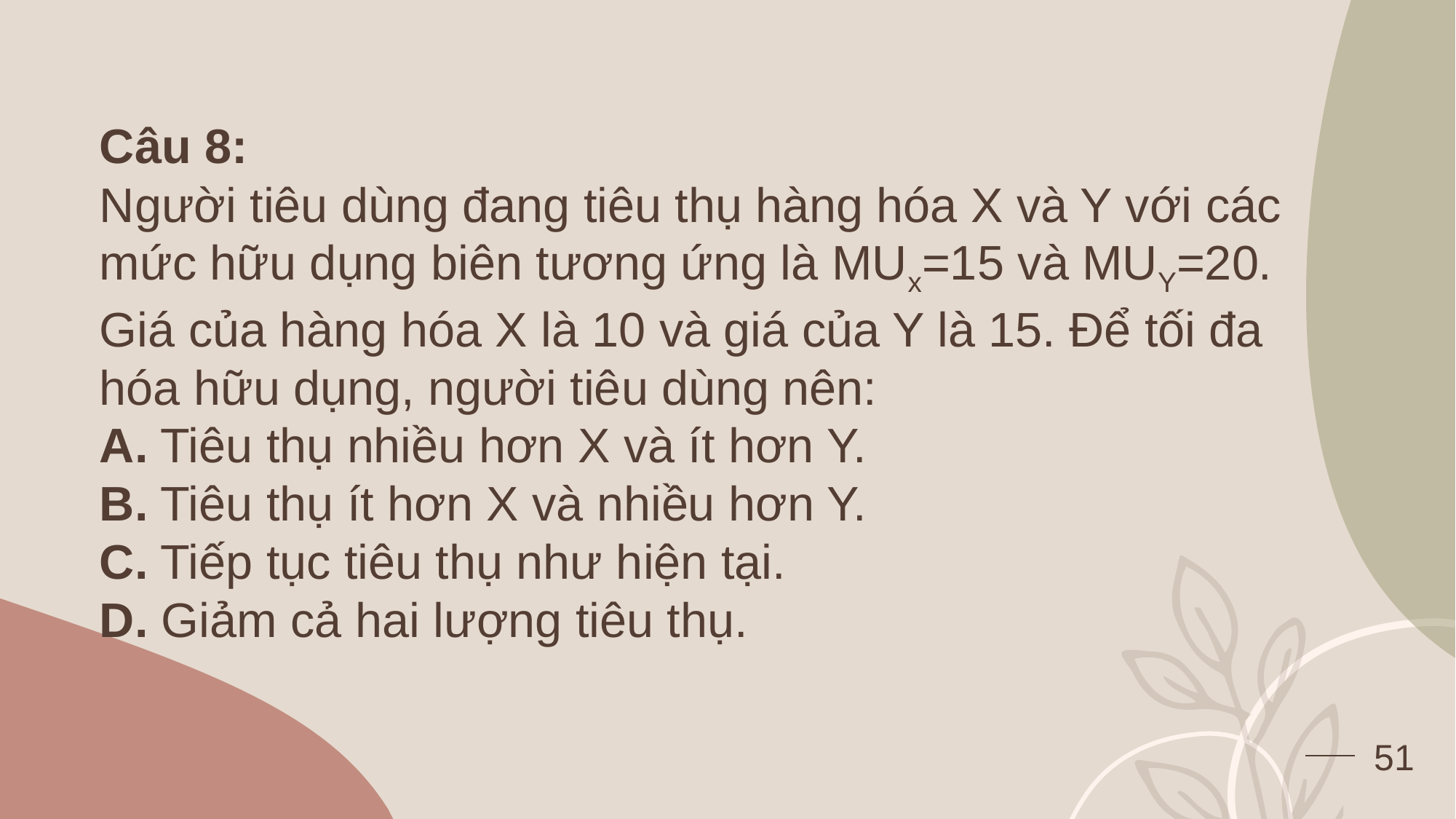

Câu 8:
Người tiêu dùng đang tiêu thụ hàng hóa X và Y với các mức hữu dụng biên tương ứng là MUx=15 và MUY​=20. Giá của hàng hóa X là 10 và giá của Y là 15. Để tối đa hóa hữu dụng, người tiêu dùng nên:
A. Tiêu thụ nhiều hơn X và ít hơn Y.
B. Tiêu thụ ít hơn X và nhiều hơn Y.
C. Tiếp tục tiêu thụ như hiện tại.
D. Giảm cả hai lượng tiêu thụ.
51